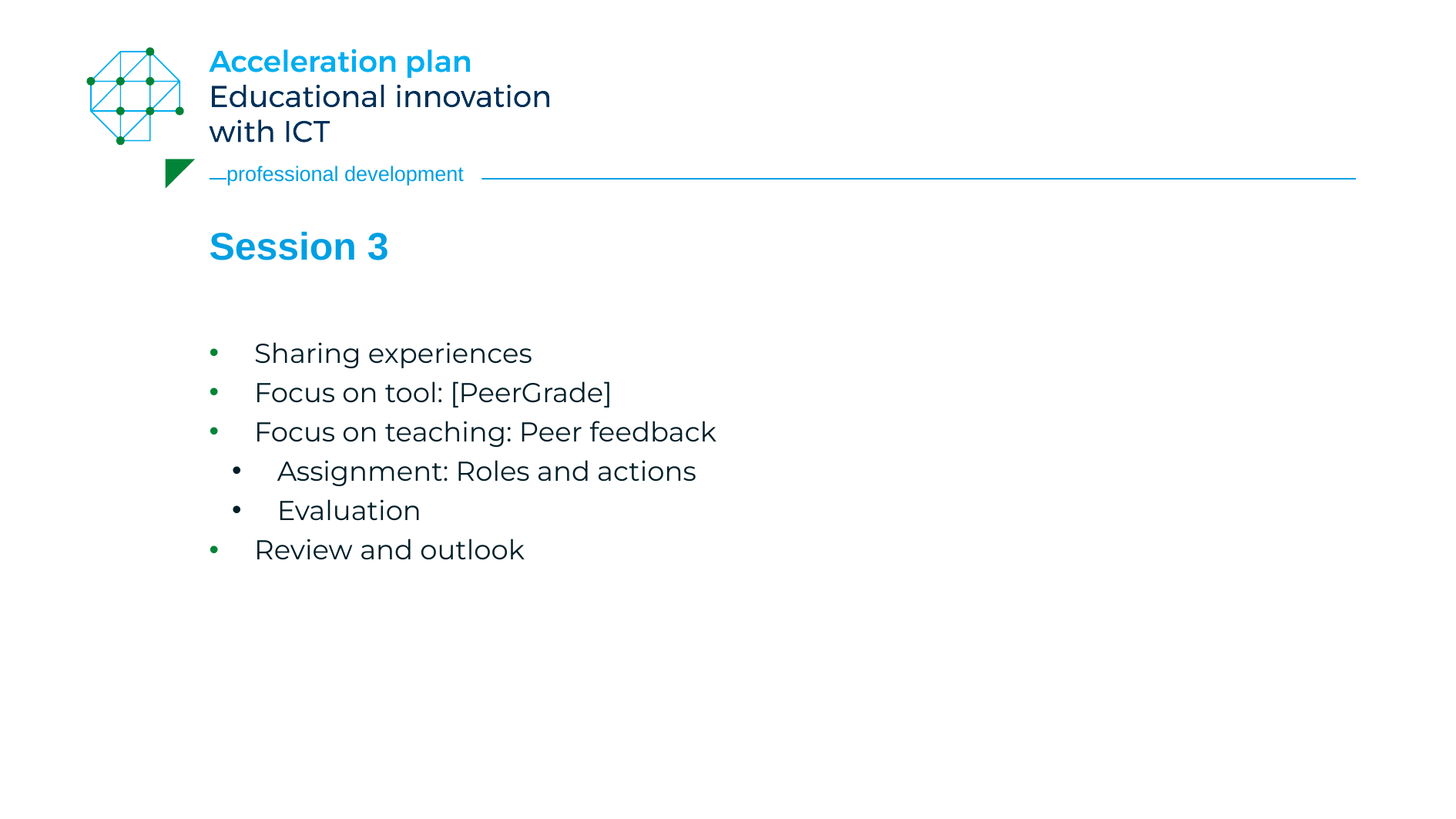

# Session 3
Sharing experiences
Focus on tool: [PeerGrade]
Focus on teaching: Peer feedback
Assignment: Roles and actions
Evaluation
Review and outlook